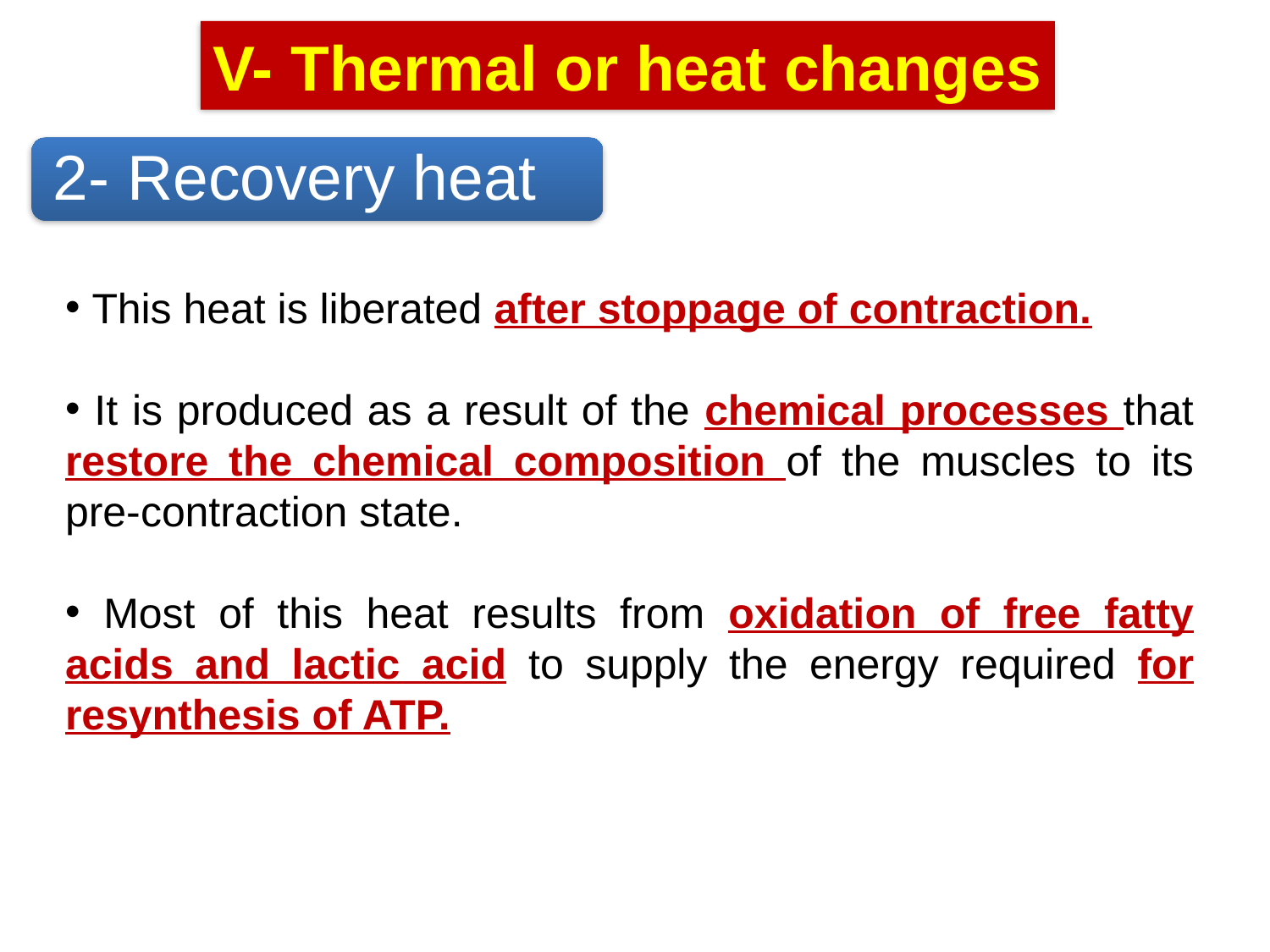

V- Thermal or heat changes

2- Recovery heat
 This heat is liberated after stoppage of contraction.

 It is produced as a result of the chemical processes that restore the chemical composition of the muscles to its pre-contraction state.

 Most of this heat results from oxidation of free fatty acids and lactic acid to supply the energy required for resynthesis of ATP.